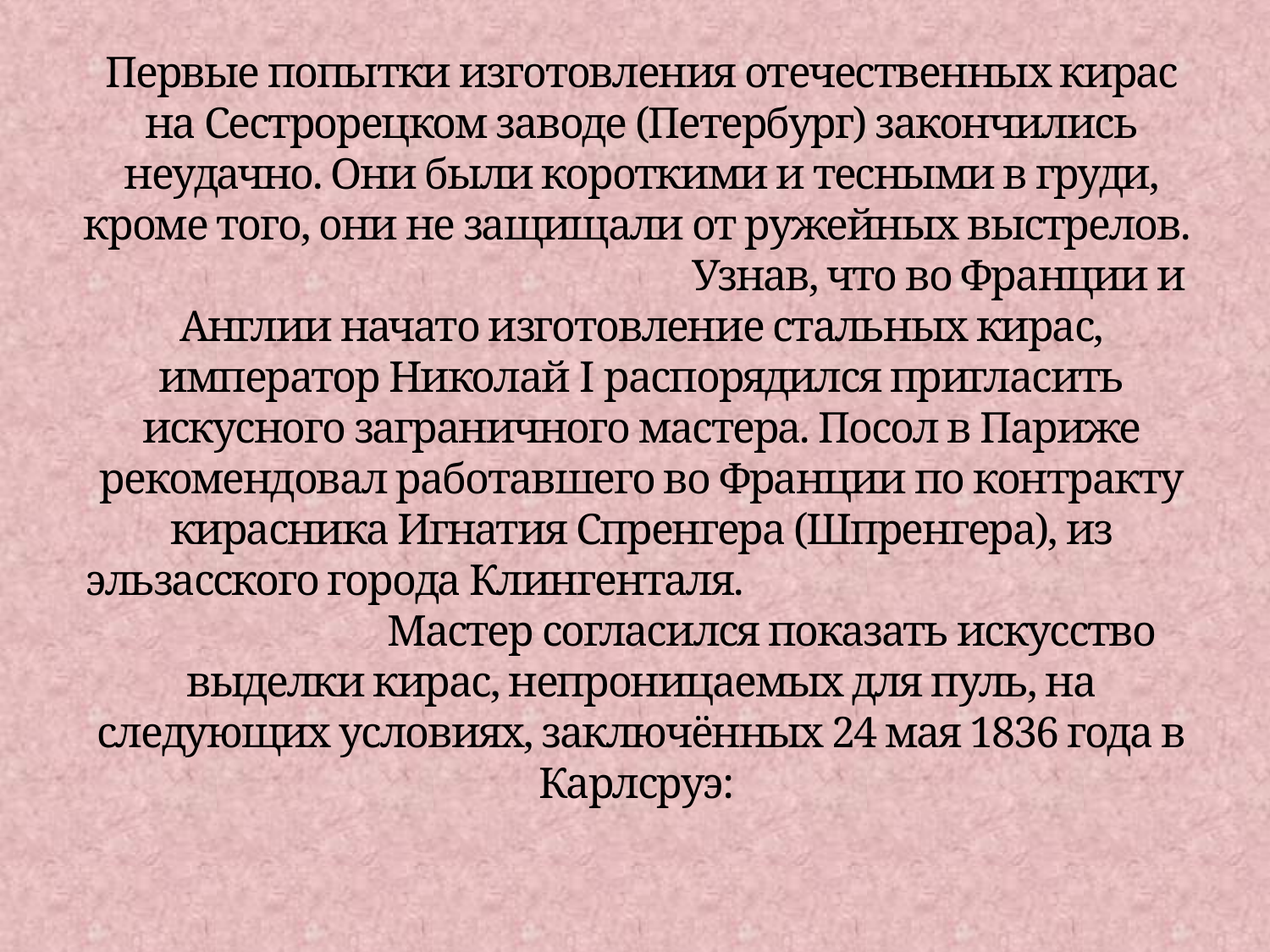

# Первые попытки изготовления отечественных кирас на Сестрорецком заводе (Петербург) закончились неудачно. Они были короткими и тесными в груди, кроме того, они не защищали от ружейных выстрелов.                                                                  Узнав, что во Франции и Англии начато изготовление стальных кирас, император Николай I распорядился пригласить искусного заграничного мастера. Посол в Париже рекомендовал работавшего во Франции по контракту кирасника Игнатия Спренгера (Шпренгера), из эльзасского города Клингенталя.                                                                              Мастер согласился показать искусство выделки кирас, непроницаемых для пуль, на следующих условиях, заключённых 24 мая 1836 года в Карлсруэ: